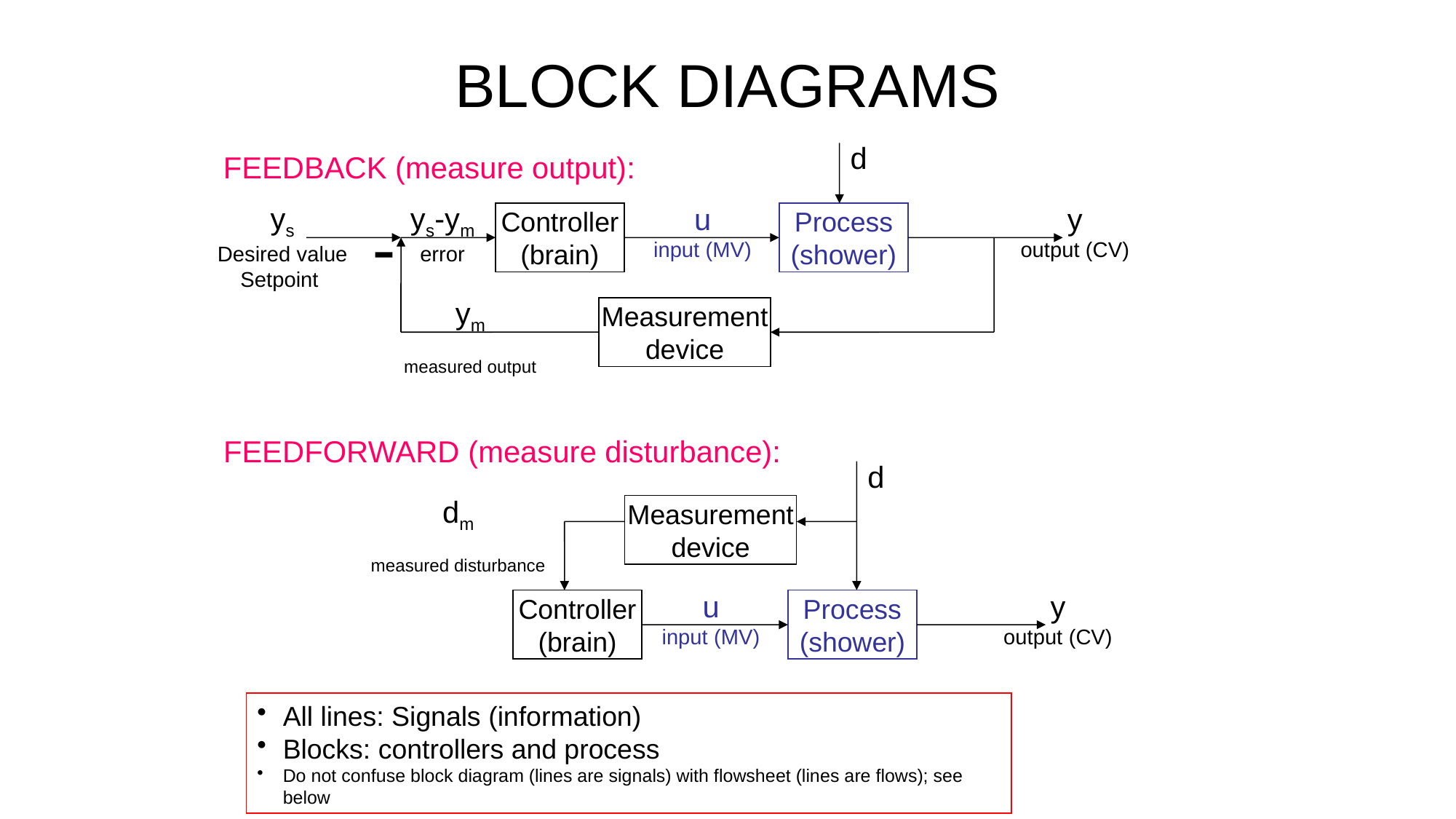

# BLOCK DIAGRAMS
d

u
input (MV)
y
output (CV)
Process
(shower)

FEEDBACK (measure output):
ys
Desired value
Setpoint
ys-ym
error
Controller
(brain)

ym
measured output
Measurement
device

FEEDFORWARD (measure disturbance):
d

dm
measured disturbance
Measurement
device

u
input (MV)
y
output (CV)
Controller
(brain)
Process
(shower)

All lines: Signals (information)
Blocks: controllers and process
Do not confuse block diagram (lines are signals) with flowsheet (lines are flows); see below